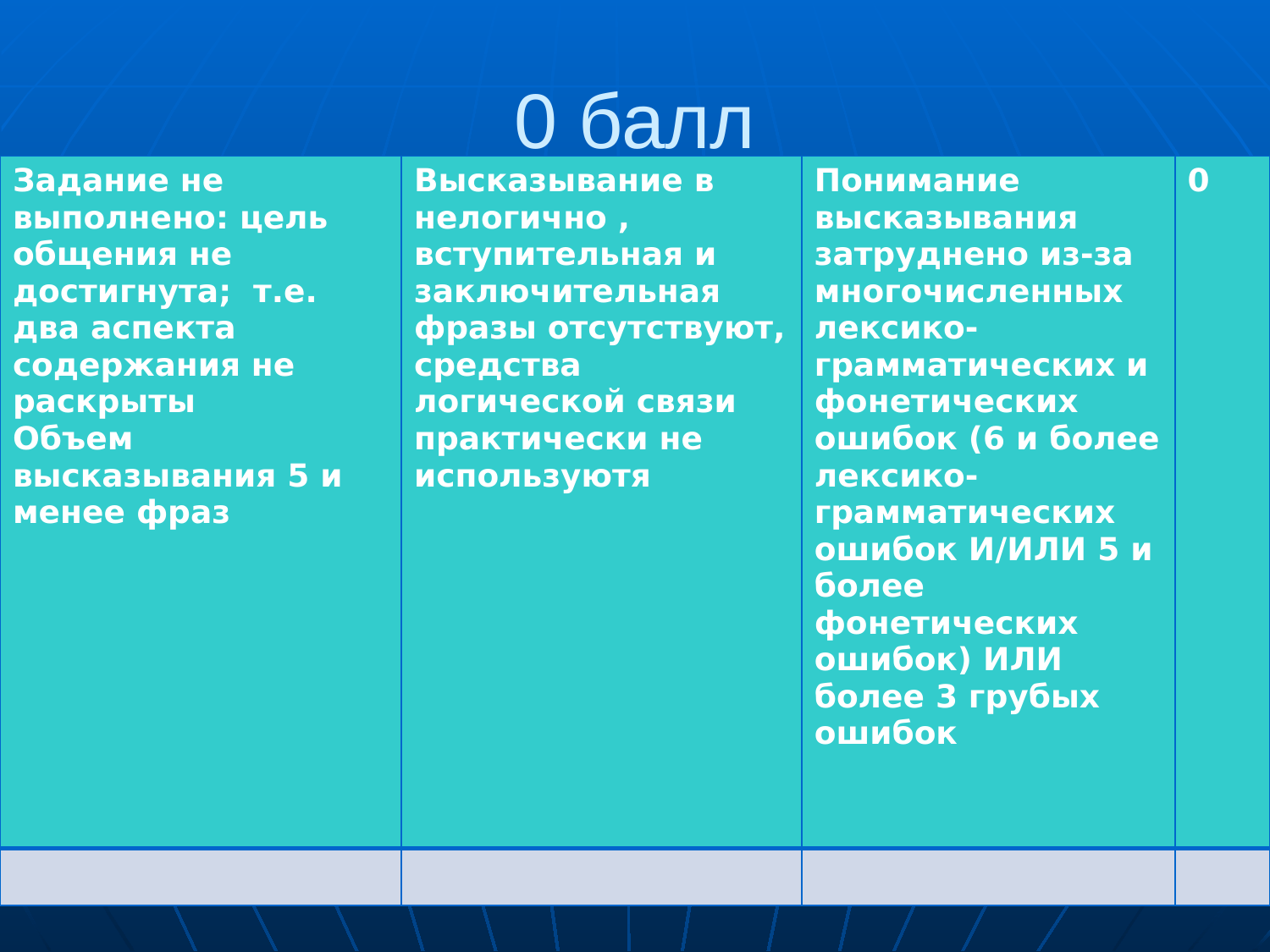

0 балл
| Задание не выполнено: цель общения не достигнута; т.е. два аспекта содержания не раскрыты Объем высказывания 5 и менее фраз | Высказывание в нелогично , вступительная и заключительная фразы отсутствуют, средства логической связи практически не используютя | Понимание высказывания затруднено из-за многочисленных лексико-грамматических и фонетических ошибок (6 и более лексико-грамматических ошибок И/ИЛИ 5 и более фонетических ошибок) ИЛИ более 3 грубых ошибок | 0 |
| --- | --- | --- | --- |
|  |  |  |  |